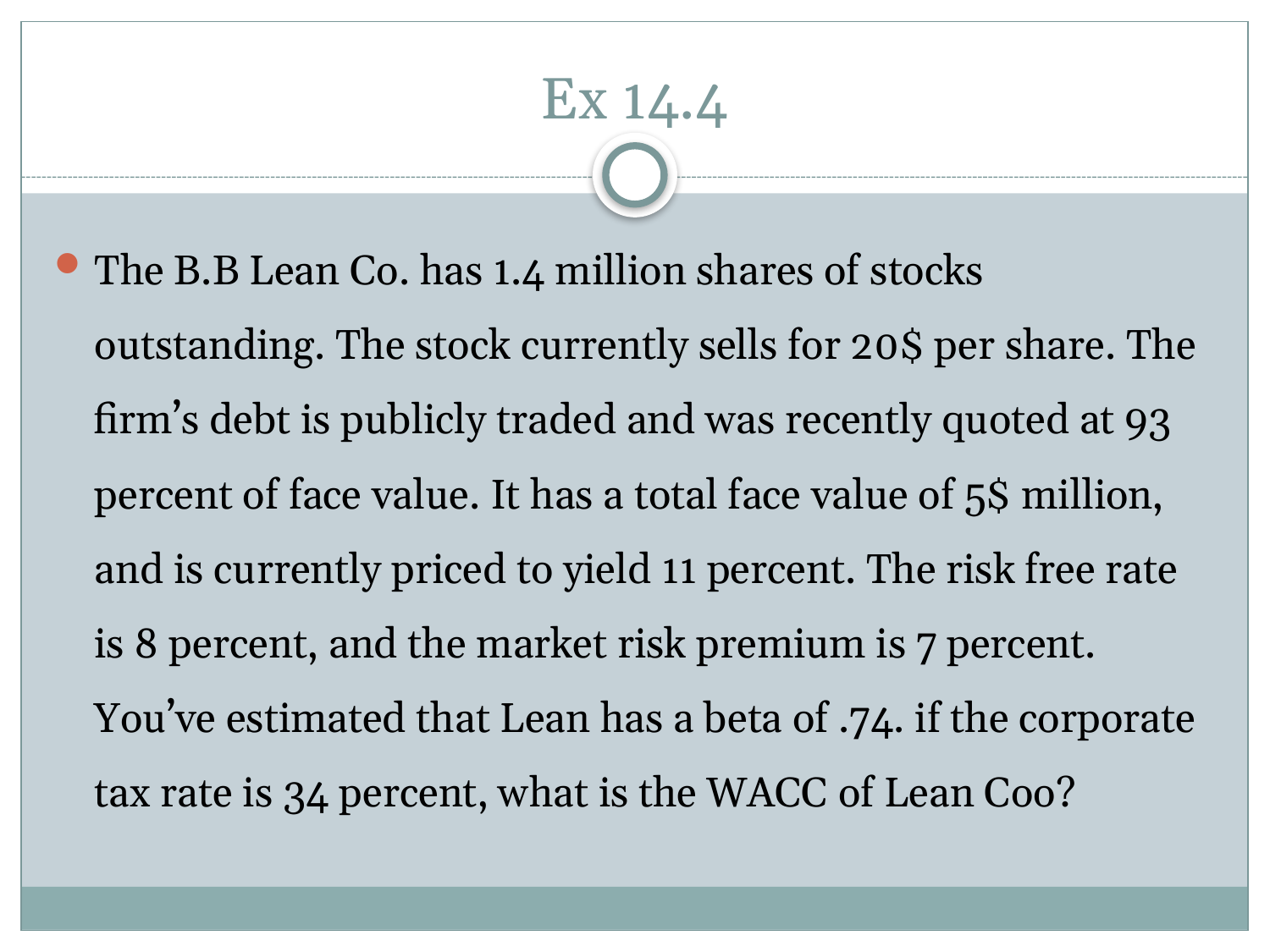

# Ex 14.4
The B.B Lean Co. has 1.4 million shares of stocks outstanding. The stock currently sells for 20$ per share. The firm’s debt is publicly traded and was recently quoted at 93 percent of face value. It has a total face value of 5$ million, and is currently priced to yield 11 percent. The risk free rate is 8 percent, and the market risk premium is 7 percent. You’ve estimated that Lean has a beta of .74. if the corporate tax rate is 34 percent, what is the WACC of Lean Coo?